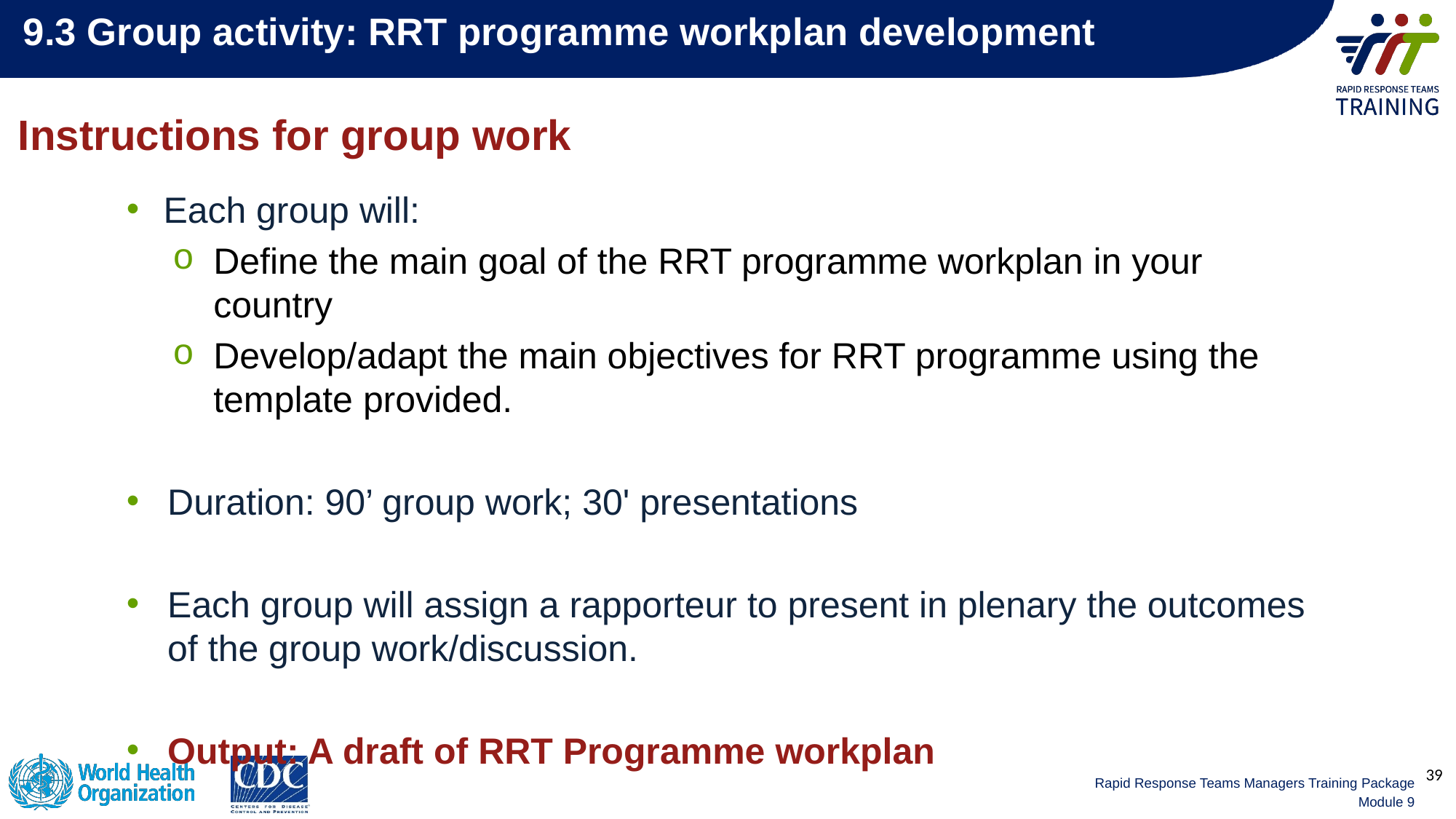

9.3 Group activity: RRT programme workplan development

Instructions for group work

Each group will:
Define the main goal of the RRT programme workplan in your country
Develop/adapt the main objectives for RRT programme using the template provided.

Duration: 90’ group work; 30' presentations

Each group will assign a rapporteur to present in plenary the outcomes of the group work/discussion.

Output: A draft of RRT Programme workplan

39